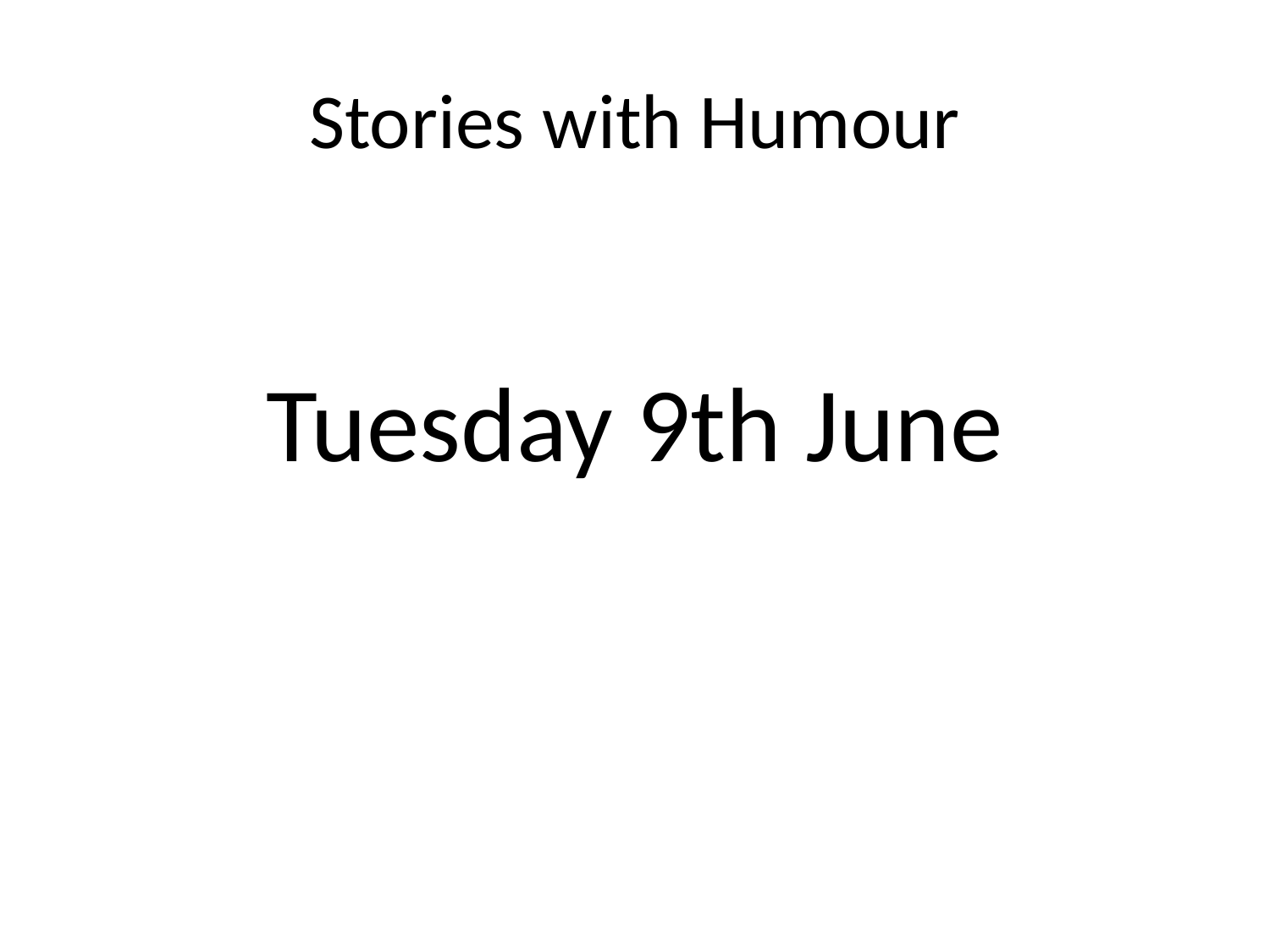

# Stories with Humour

Tuesday 9th June